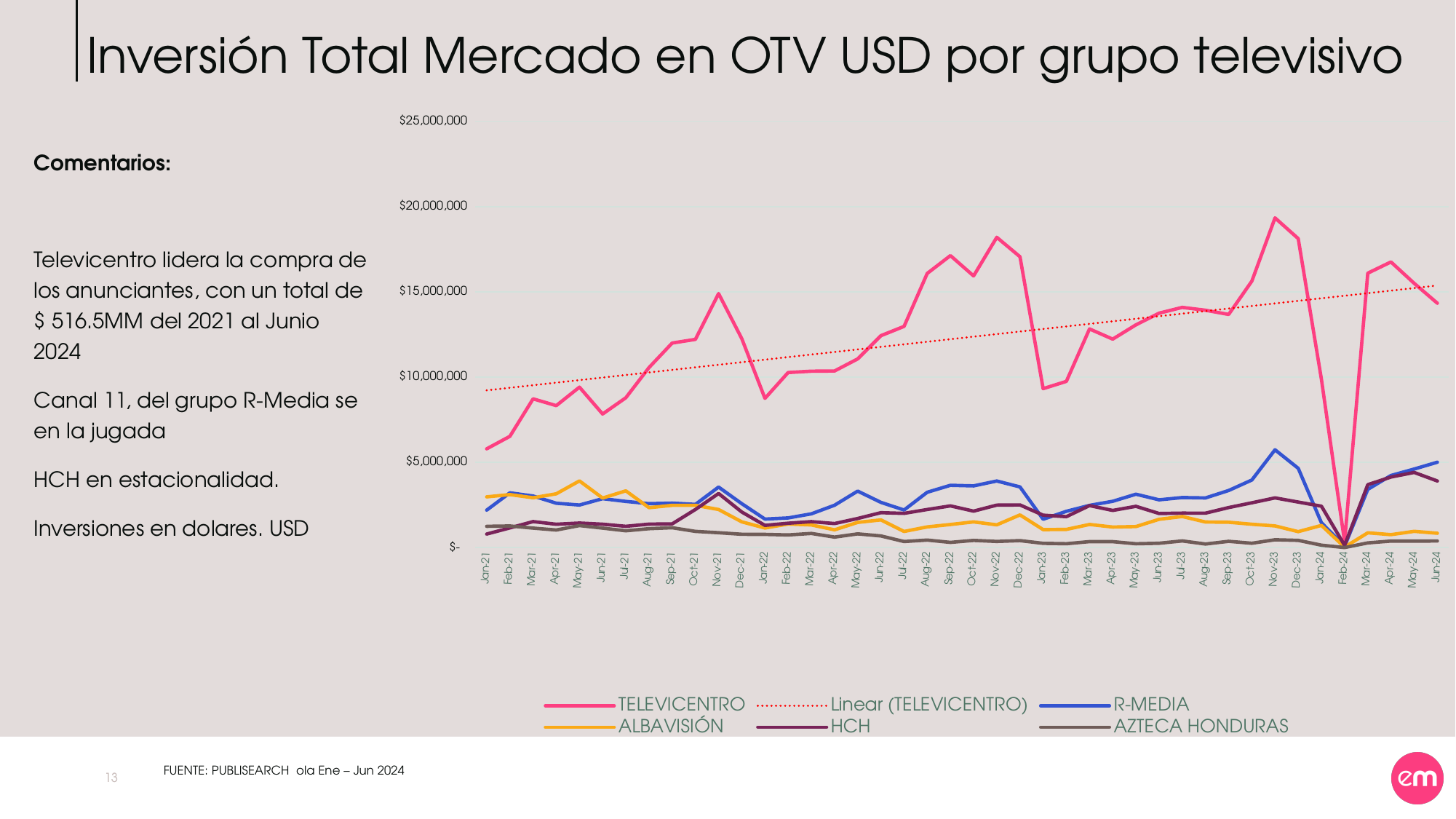

# Inversión Total Mercado en OTV USD por grupo televisivo

### Chart

| Category | TELEVICENTRO | R-MEDIA | ALBAVISIÓN | HCH | AZTECA HONDURAS |
|---|---|---|---|---|---|
| 44197 | 5791438.708070376 | 2196685.72424979 | 2976015.15047901 | 796041.300681254 | 1249693.18000494 |
| 44228 | 6526494.660987887 | 3214337.8891251 | 3111014.25295081 | 1156012.93301283 | 1269409.27145898 |
| 44256 | 8726527.454136979 | 3026608.20558079 | 2923615.97050247 | 1526225.8467237 | 1142684.57035694 |
| 44287 | 8329412.851200636 | 2604375.02441853 | 3155446.18001437 | 1369157.4472959 | 1032225.12119102 |
| 44317 | 9413594.17196991 | 2498124.79648897 | 3911399.04438657 | 1440098.62911945 | 1292023.41095832 |
| 44348 | 7835937.355603538 | 2869887.93912406 | 2905668.69793237 | 1371860.7712029 | 1144222.1466582 |
| 44378 | 8789561.89588878 | 2709464.53570176 | 3328594.79943935 | 1250420.3037809 | 987228.0907444 |
| 44409 | 10563279.7282171 | 2578898.30878557 | 2339916.62459876 | 1378939.56035124 | 1109794.5568335 |
| 44440 | 11999555.119941404 | 2610422.93876221 | 2480801.64506908 | 1393941.44911479 | 1166733.14612896 |
| 44470 | 12213839.776041068 | 2535413.37257264 | 2480001.62234584 | 2235342.63547399 | 952921.102388423 |
| 44501 | 14899313.822535519 | 3550932.91602731 | 2235166.38254182 | 3172319.6509854 | 873115.783295104 |
| 44531 | 12260782.829053473 | 2576934.34929463 | 1510622.06003493 | 2088734.02864145 | 783068.601920814 |
| 44562 | 8755658.528005483 | 1673210.47131147 | 1148559.69945355 | 1304583.33333333 | 774132.786885246 |
| 44593 | 10269152.910273215 | 1741918.45132893 | 1383775.03190496 | 1430054.49266084 | 741331.579624839 |
| 44621 | 10347159.874976335 | 1980517.10179782 | 1331077.13101104 | 1523035.67136748 | 831023.328875637 |
| 44652 | 10361180.97029027 | 2485452.69677976 | 1043147.50760978 | 1410698.93775826 | 616602.032585963 |
| 44682 | 11068513.523353025 | 3313321.86099345 | 1478878.9122561 | 1708297.83134824 | 805786.796665813 |
| 44713 | 12430986.635396998 | 2652370.23574054 | 1626136.82127558 | 2048785.17993174 | 683624.413170867 |
| 44743 | 12974652.449580148 | 2203669.99629617 | 945805.931127246 | 2007681.95594077 | 357267.321225939 |
| 44774 | 16082220.736513382 | 3247091.10900388 | 1212991.7099264 | 2235569.67969318 | 442822.130329316 |
| 44805 | 17126405.514496587 | 3654036.22321773 | 1354375.69172764 | 2446396.59727429 | 306350.47534105 |
| 44835 | 15934720.916912256 | 3618860.16444334 | 1510028.06453027 | 2138584.39454149 | 421627.554336754 |
| 44866 | 18199462.40076441 | 3906582.06113553 | 1334796.2406703 | 2492687.04736528 | 361209.392993756 |
| 44896 | 17058572.990878075 | 3557944.05369637 | 1918416.96450516 | 2502610.07641634 | 408803.829577943 |
| 44927 | 9325212.522002619 | 1663593.48422881 | 1056212.470382754 | 1902418.27813442 | 252087.038134254 |
| 44958 | 9749956.587460494 | 2130011.0772176 | 1067537.5584925131 | 1815069.33885933 | 229398.020674483 |
| 44986 | 12825868.975495283 | 2476043.14875392 | 1356465.198258755 | 2463825.64550386 | 350791.006313891 |
| 45017 | 12229031.284335945 | 2716622.1986197 | 1207007.050892534 | 2179704.94995423 | 348598.878984001 |
| 45047 | 13065252.787698204 | 3131541.63913253 | 1235197.587442907 | 2421510.00451988 | 224854.623362737 |
| 45078 | 13751918.85727652 | 2801790.3554472 | 1659918.1129776011 | 2000699.02428234 | 256299.250372799 |
| 45108 | 14088601.12440403 | 2936360.34703395 | 1825206.8837399369 | 2022989.31504088 | 393104.81800086 |
| 45139 | 13923357.69240643 | 2913994.98008186 | 1500770.758516416 | 2021519.48352072 | 210133.909626089 |
| 45170 | 13676051.32619445 | 3350219.20552065 | 1488213.3119364642 | 2349343.41577659 | 368597.625461706 |
| 45200 | 15631252.33407108 | 3963998.24260411 | 1371385.32516349 | 2628353.29940694 | 255088.750815887 |
| 45231 | 19339259.33191953 | 5737681.86500437 | 1271234.107363866 | 2915473.1086514 | 460432.28869391 |
| 45261 | 18123430.73258336 | 4651138.64215756 | 937035.0137790904 | 2670507.69500344 | 424520.284481515 |
| 45292 | 9872252.811259901 | 1457339.22897654 | 1301059.94960654 | 2428666.02176835 | 143143.639346709 |
| 45323 | 345264.99547501595 | 81703.8912921265 | 32744.2514899863 | 133216.858721084 | 4500.20457869247 |
| 45352 | 16096773.02538237 | 3415100.69298846 | 868661.468175896 | 3692189.08618759 | 277114.284310619 |
| 45383 | 16754721.056364788 | 4228354.78248771 | 759802.659793949 | 4139702.69706354 | 384347.920599114 |
| 45413 | 15502647.350172982 | 4608166.59207986 | 955508.692664951 | 4407846.34097195 | 385360.246079742 |
| 45444 | 14335207.637548536 | 5009360.65116209 | 842825.103339388 | 3905956.43905554 | 388197.571978478 |
Comentarios:

Televicentro lidera la compra de los anunciantes, con un total de $ 516.5MM del 2021 al Junio 2024
Canal 11, del grupo R-Media se en la jugada
HCH en estacionalidad.
Inversiones en dolares. USD

FUENTE: PUBLISEARCH  ola Ene – Jun 2024

13
13